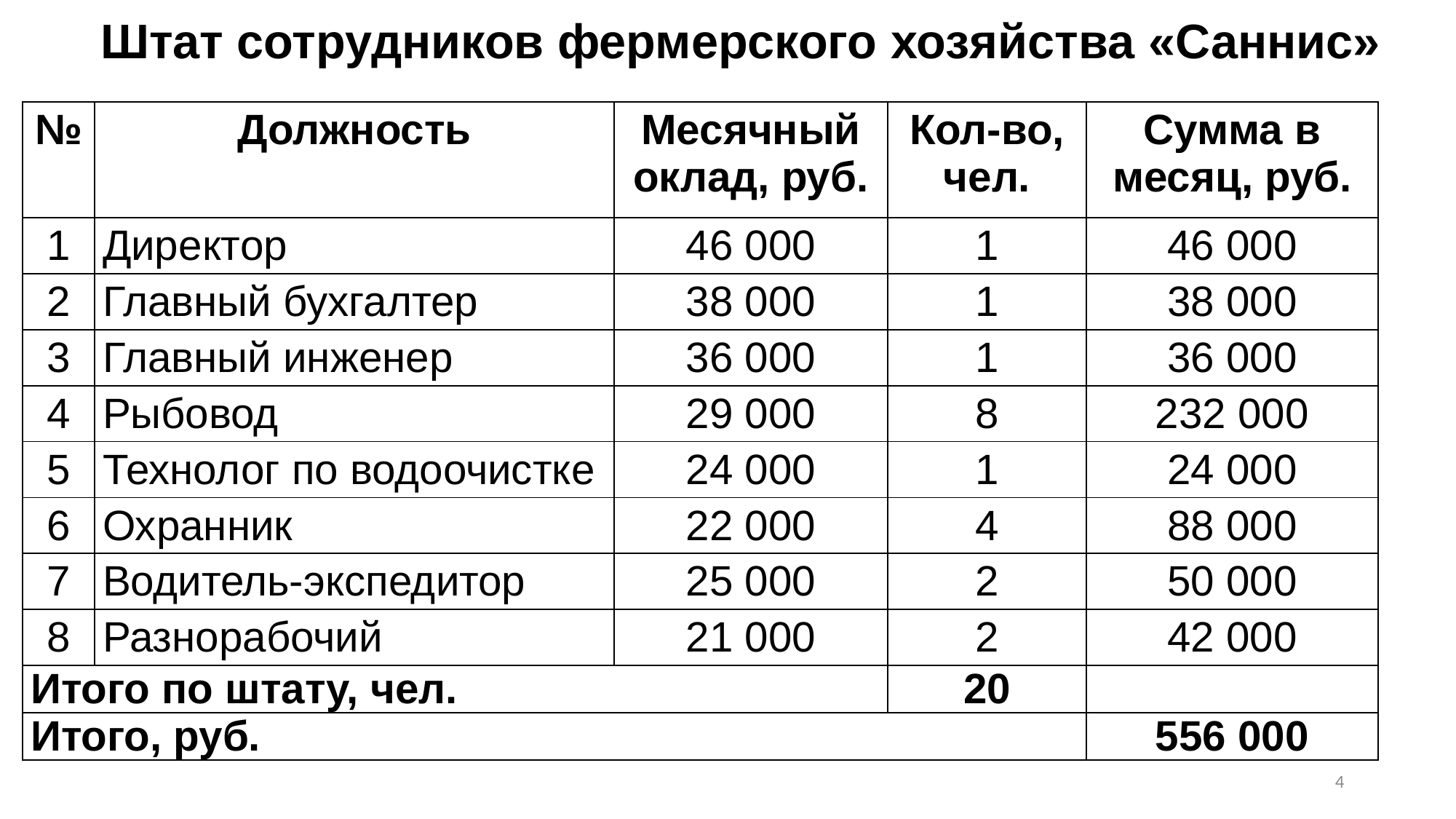

# Штат сотрудников фермерского хозяйства «Саннис»
| № | Должность | Месячный оклад, руб. | Кол-во, чел. | Сумма в месяц, руб. |
| --- | --- | --- | --- | --- |
| 1 | Директор | 46 000 | 1 | 46 000 |
| 2 | Главный бухгалтер | 38 000 | 1 | 38 000 |
| 3 | Главный инженер | 36 000 | 1 | 36 000 |
| 4 | Рыбовод | 29 000 | 8 | 232 000 |
| 5 | Технолог по водоочистке | 24 000 | 1 | 24 000 |
| 6 | Охранник | 22 000 | 4 | 88 000 |
| 7 | Водитель-экспедитор | 25 000 | 2 | 50 000 |
| 8 | Разнорабочий | 21 000 | 2 | 42 000 |
| Итого по штату, чел. |  |  | 20 |  |
| Итого, руб. |  |  |  | 556 000 |
4